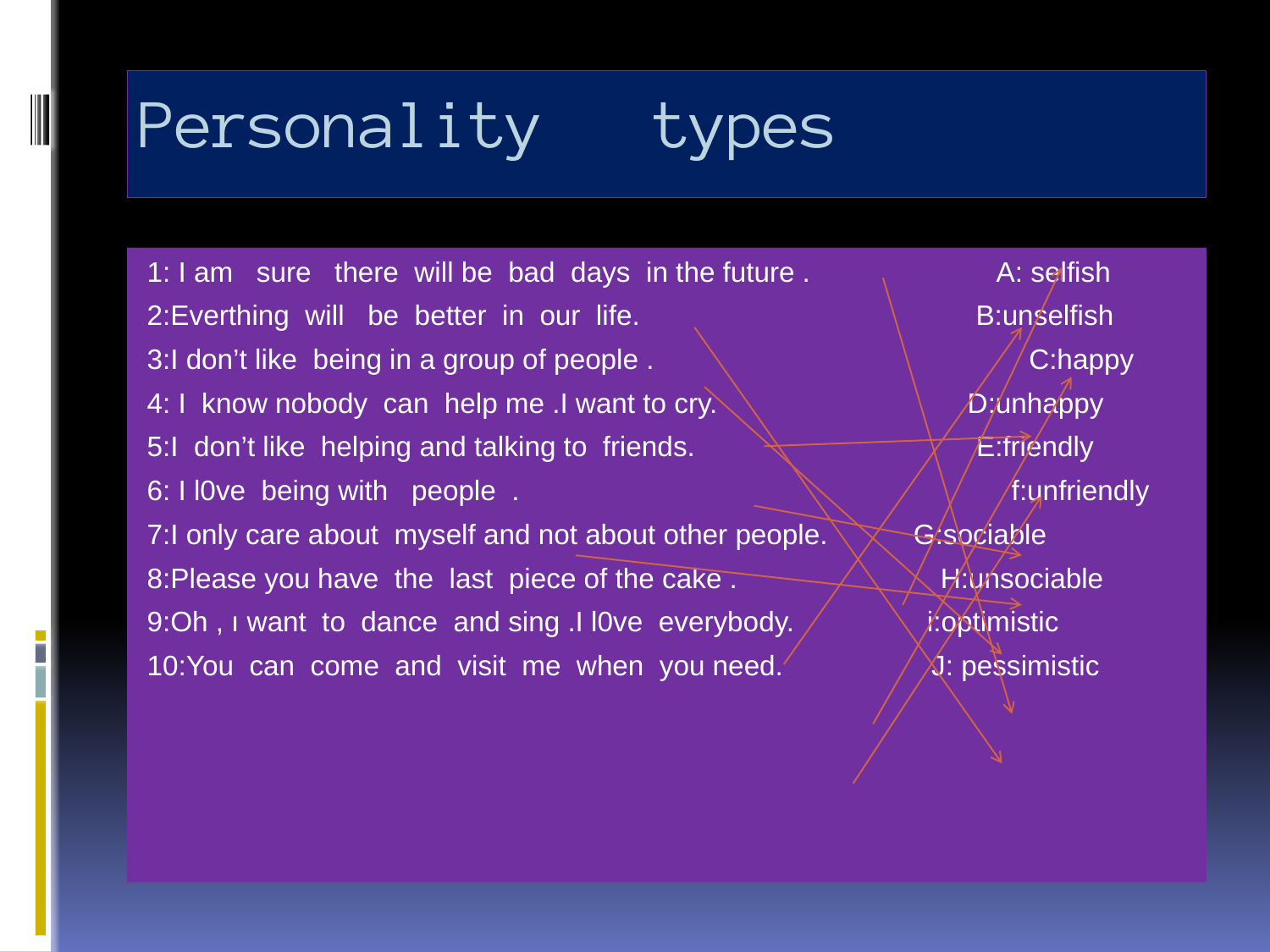

# Personality   types
1: I am   sure   there  will be  bad  days  in the future .                        A: selfish
2:Everthing  will   be  better  in  our  life.                                           B:unselfish
3:I don’t like  being in a group of people .                                                C:happy
4: I  know nobody  can  help me .I want to cry.                                D:unhappy
5:I  don’t like  helping and talking to  friends.                                    E:friendly
6: I l0ve  being with   people  .                                                               f:unfriendly
7:I only care about  myself and not about other people.           G:sociable
8:Please you have  the  last  piece of the cake .                          H:unsociable
9:Oh , ı want  to  dance  and sing .I l0ve  everybody.                 i:optimistic
10:You  can  come  and  visit  me  when  you need.                   J: pessimistic